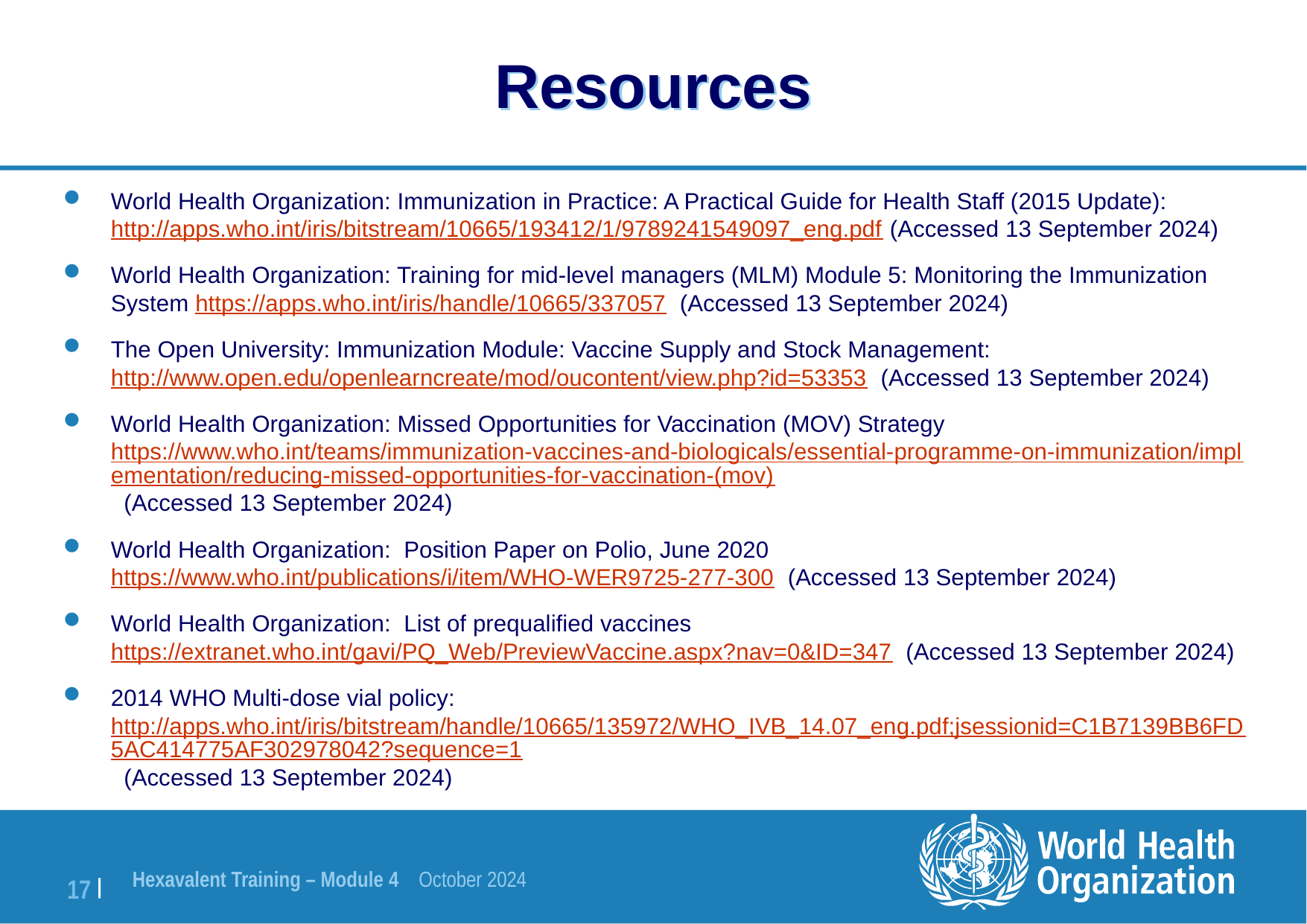

# Resources
World Health Organization: Immunization in Practice: A Practical Guide for Health Staff (2015 Update): http://apps.who.int/iris/bitstream/10665/193412/1/9789241549097_eng.pdf (Accessed 13 September 2024)
World Health Organization: Training for mid-level managers (MLM) Module 5: Monitoring the Immunization System https://apps.who.int/iris/handle/10665/337057  (Accessed 13 September 2024)
The Open University: Immunization Module: Vaccine Supply and Stock Management: http://www.open.edu/openlearncreate/mod/oucontent/view.php?id=53353  (Accessed 13 September 2024)
World Health Organization: Missed Opportunities for Vaccination (MOV) Strategy  https://www.who.int/teams/immunization-vaccines-and-biologicals/essential-programme-on-immunization/implementation/reducing-missed-opportunities-for-vaccination-(mov)  (Accessed 13 September 2024)
World Health Organization:  Position Paper on Polio, June 2020 https://www.who.int/publications/i/item/WHO-WER9725-277-300  (Accessed 13 September 2024)
World Health Organization:  List of prequalified vaccines https://extranet.who.int/gavi/PQ_Web/PreviewVaccine.aspx?nav=0&ID=347  (Accessed 13 September 2024)
2014 WHO Multi-dose vial policy: http://apps.who.int/iris/bitstream/handle/10665/135972/WHO_IVB_14.07_eng.pdf;jsessionid=C1B7139BB6FD5AC414775AF302978042?sequence=1  (Accessed 13 September 2024)